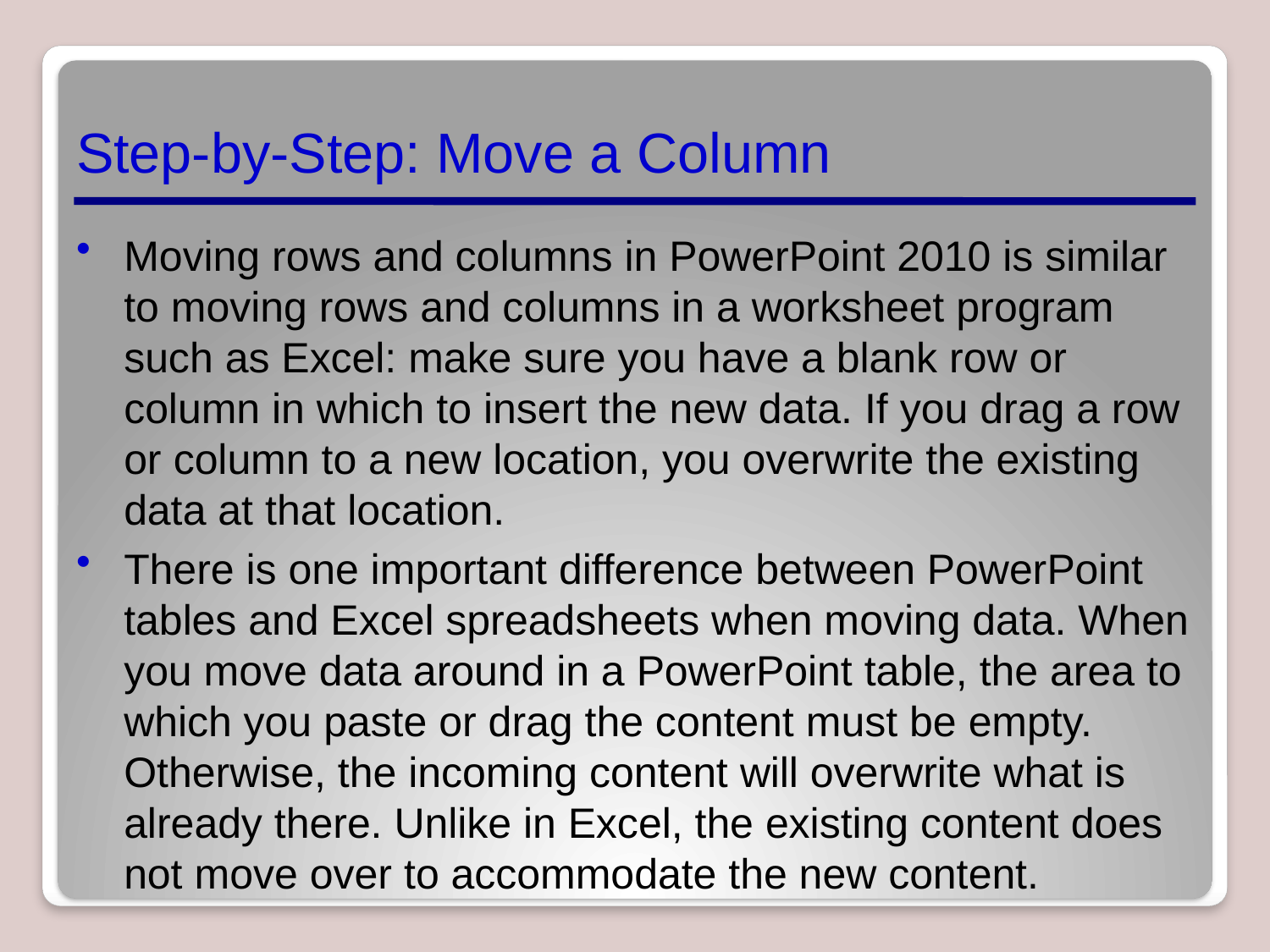

# Step-by-Step: Move a Column
Moving rows and columns in PowerPoint 2010 is similar to moving rows and columns in a worksheet program such as Excel: make sure you have a blank row or column in which to insert the new data. If you drag a row or column to a new location, you overwrite the existing data at that location.
There is one important difference between PowerPoint tables and Excel spreadsheets when moving data. When you move data around in a PowerPoint table, the area to which you paste or drag the content must be empty. Otherwise, the incoming content will overwrite what is already there. Unlike in Excel, the existing content does not move over to accommodate the new content.